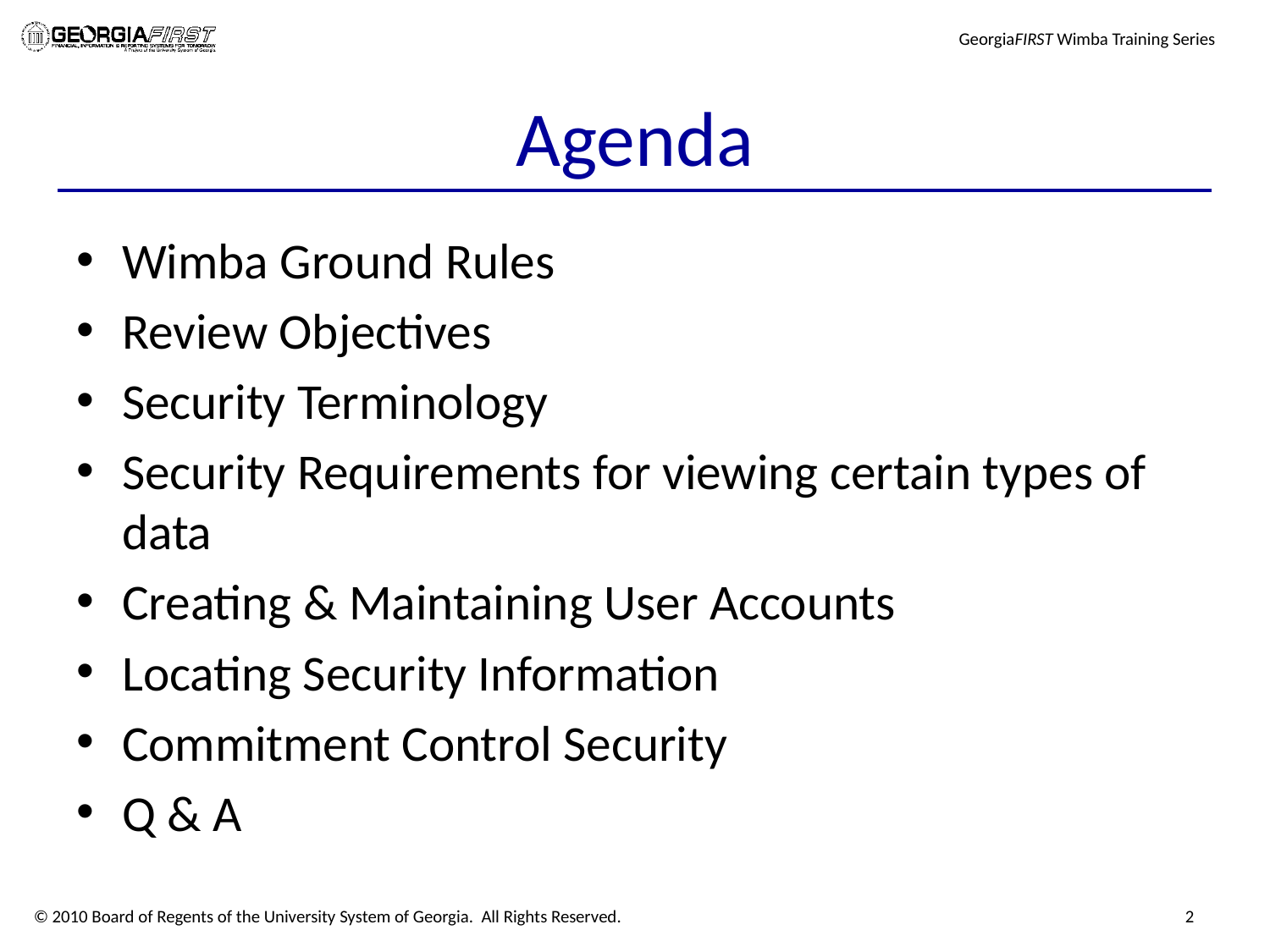

# Agenda
Wimba Ground Rules
Review Objectives
Security Terminology
Security Requirements for viewing certain types of data
Creating & Maintaining User Accounts
Locating Security Information
Commitment Control Security
Q & A